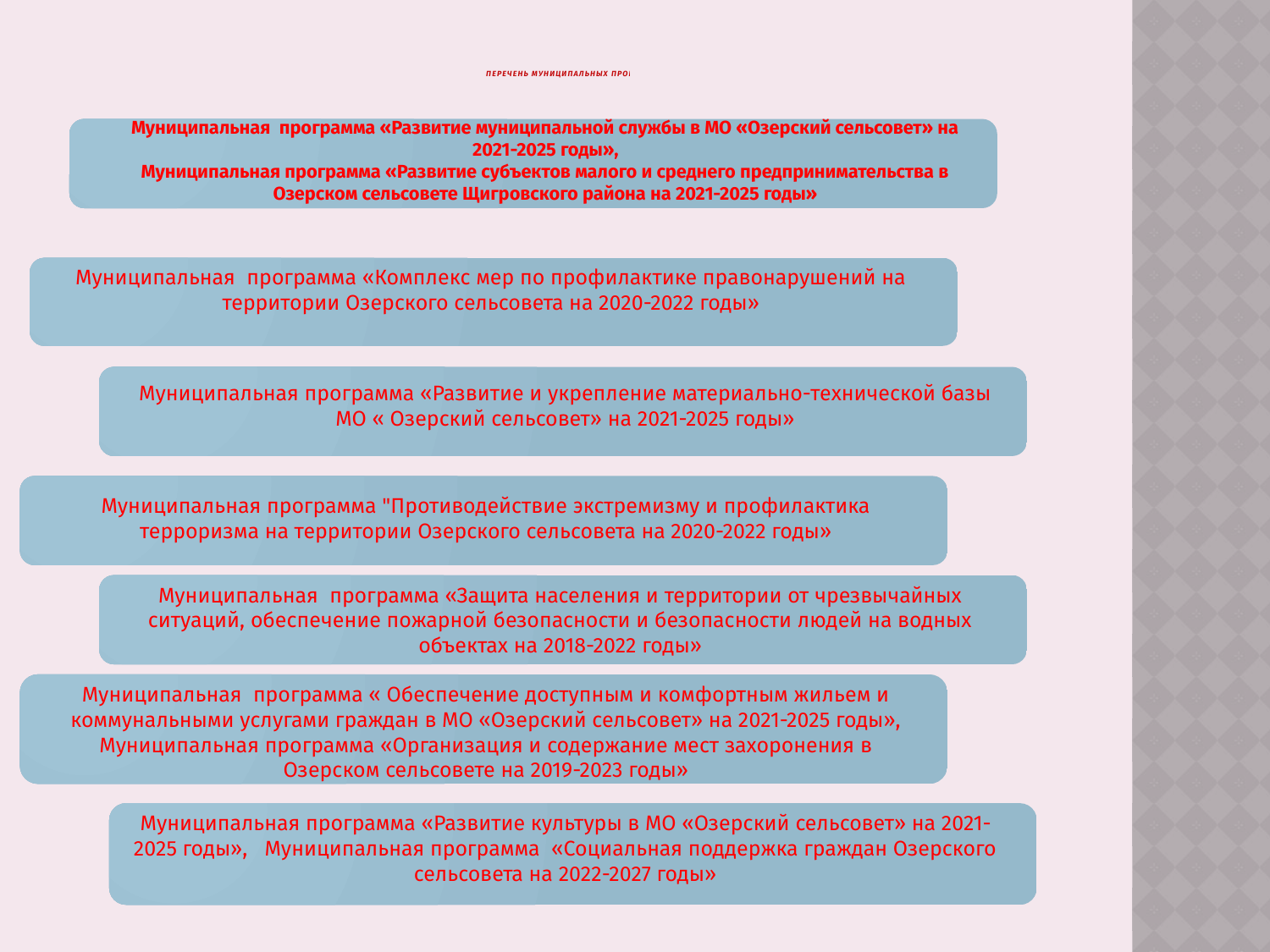

# Перечень муниципальных программ

Муниципальная  программа «Развитие муниципальной службы в МО «Озерский сельсовет» на 2021-2025 годы»,
Муниципальная программа «Развитие субъектов малого и среднего предпринимательства в Озерском сельсовете Щигровского района на 2021-2025 годы»

Муниципальная  программа «Комплекс мер по профилактике правонарушений на территории Озерского сельсовета на 2020-2022 годы»

Муниципальная программа «Развитие и укрепление материально-технической базы МО « Озерский сельсовет» на 2021-2025 годы»

Муниципальная программа "Противодействие экстремизму и профилактика терроризма на территории Озерского сельсовета на 2020-2022 годы»
Муниципальная  программа «Защита населения и территории от чрезвычайных ситуаций, обеспечение пожарной безопасности и безопасности людей на водных объектах на 2018-2022 годы»

Муниципальная  программа « Обеспечение доступным и комфортным жильем и коммунальными услугами граждан в МО «Озерский сельсовет» на 2021-2025 годы»,
Муниципальная программа «Организация и содержание мест захоронения в Озерском сельсовете на 2019-2023 годы»

Муниципальная программа «Развитие культуры в МО «Озерский сельсовет» на 2021-2025 годы»,   Муниципальная программа  «Социальная поддержка граждан Озерского сельсовета на 2022-2027 годы»